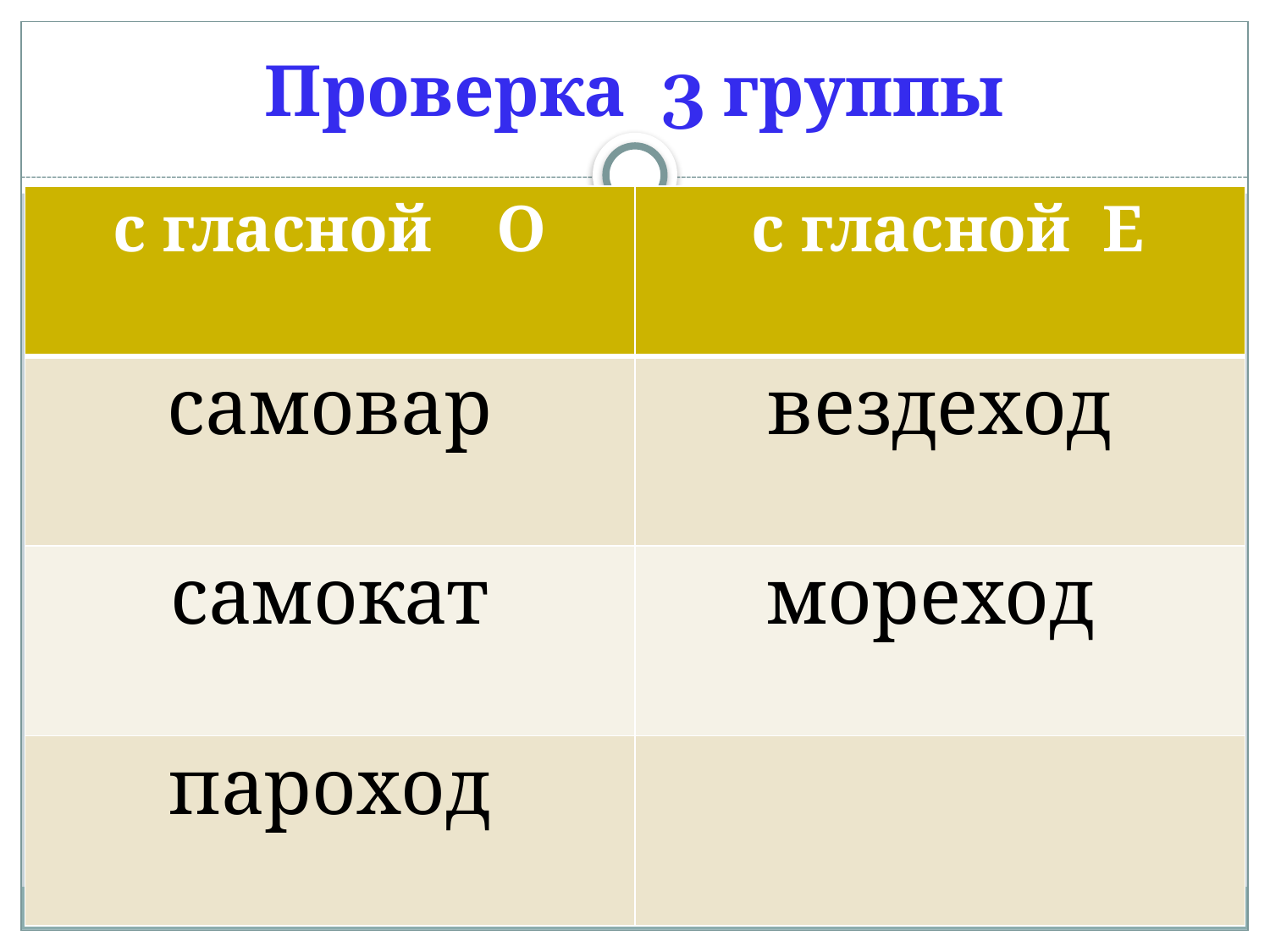

# Проверка  3 группы
| с гласной О | с гласной Е |
| --- | --- |
| самовар | вездеход |
| самокат | мореход |
| пароход |  |